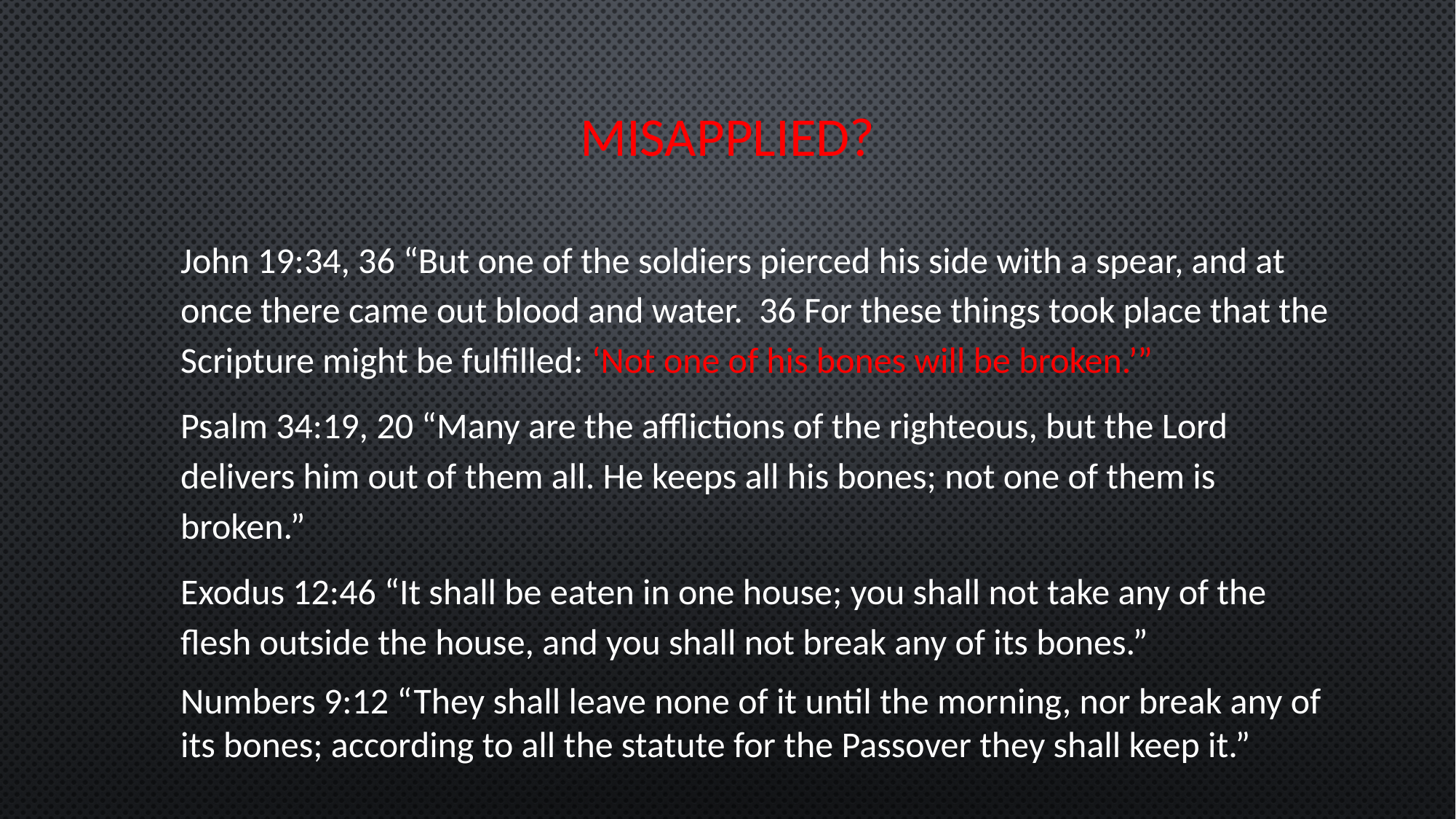

MISAPPLIED?
John 19:34, 36 “But one of the soldiers pierced his side with a spear, and at once there came out blood and water.  36 For these things took place that the Scripture might be fulfilled: ‘Not one of his bones will be broken.’”
Psalm 34:19, 20 “Many are the afflictions of the righteous, but the Lord delivers him out of them all. He keeps all his bones; not one of them is broken.”
Exodus 12:46 “It shall be eaten in one house; you shall not take any of the flesh outside the house, and you shall not break any of its bones.”
Numbers 9:12 “They shall leave none of it until the morning, nor break any of its bones; according to all the statute for the Passover they shall keep it.”